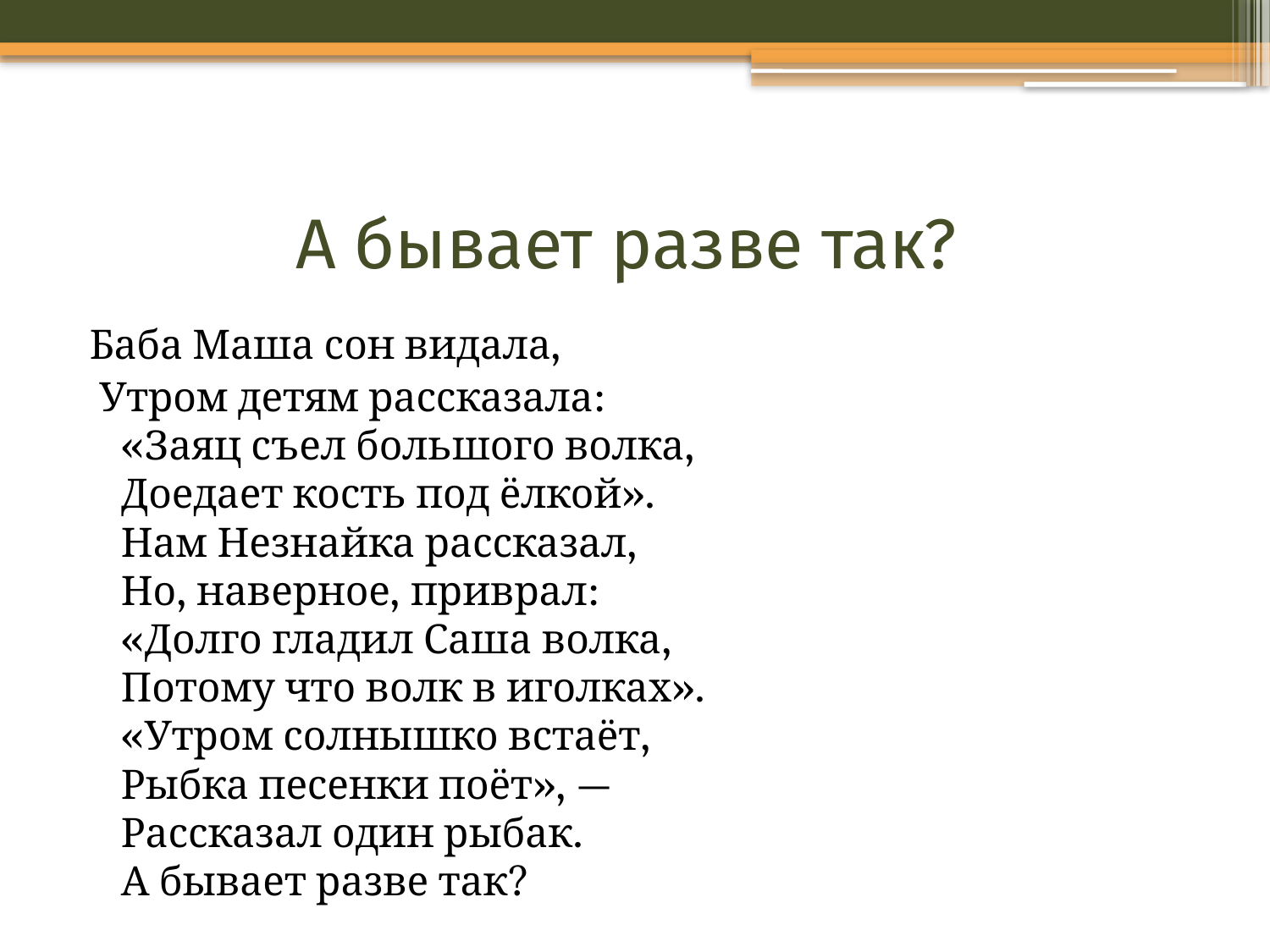

# А бывает разве так?
Баба Маша сон видала,
 Утром детям рассказала:
«Заяц съел большого волка, 
Доедает кость под ёлкой».
Нам Незнайка рассказал,
Но, наверное, приврал:
«Долго гладил Саша волка,
Потому что волк в иголках».
«Утром солнышко встаёт, 
Рыбка песенки поёт», — 
Рассказал один рыбак. 
А бывает разве так?